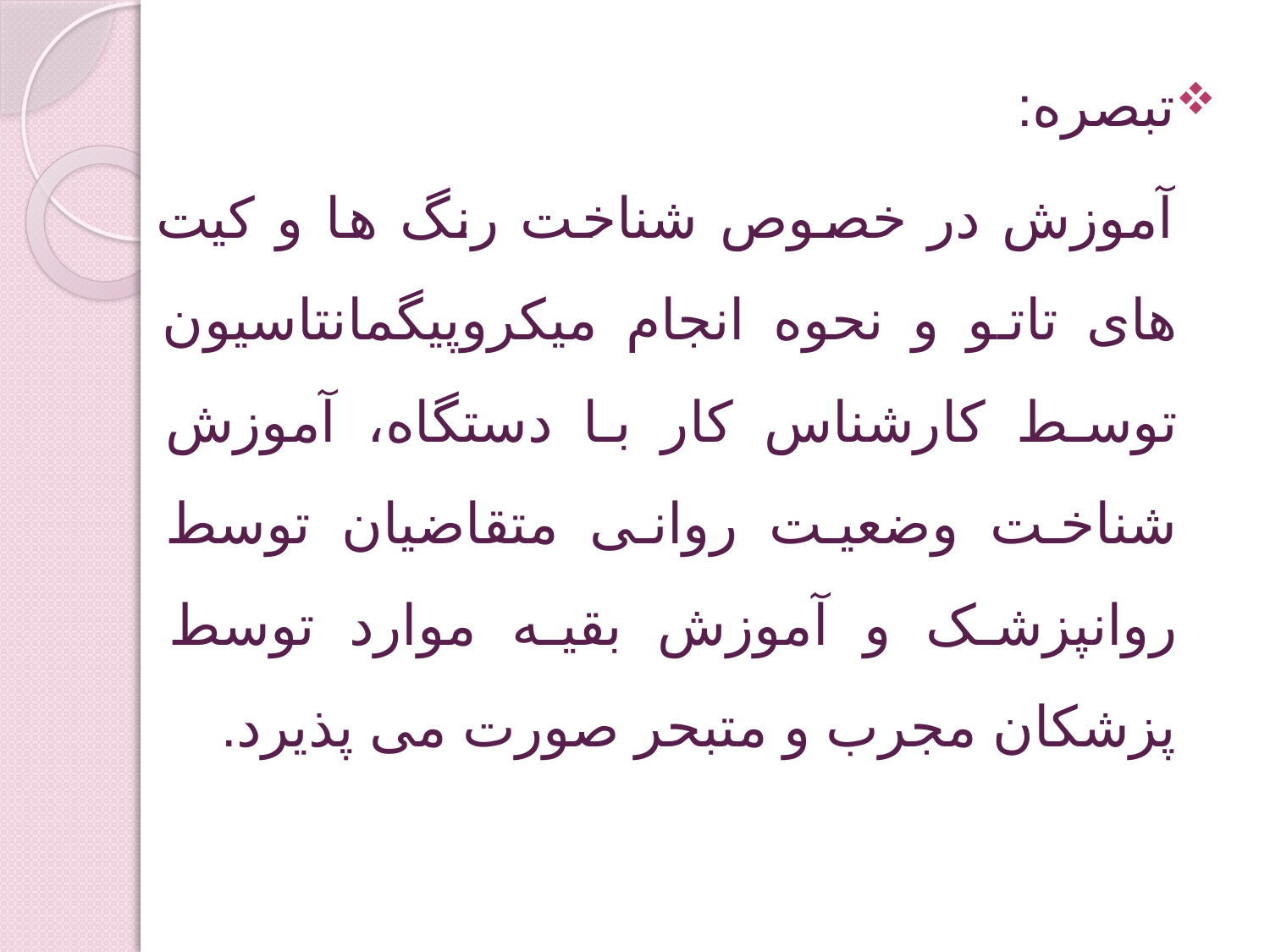

تبصره:
  آموزش در خصوص شناخت رنگ ها و کیت های تاتو و نحوه انجام میکروپیگمانتاسیون توسط کارشناس کار با دستگاه، آموزش شناخت وضعیت روانی متقاضیان توسط روانپزشک و آموزش بقیه موارد توسط پزشکان مجرب و متبحر صورت می پذیرد.